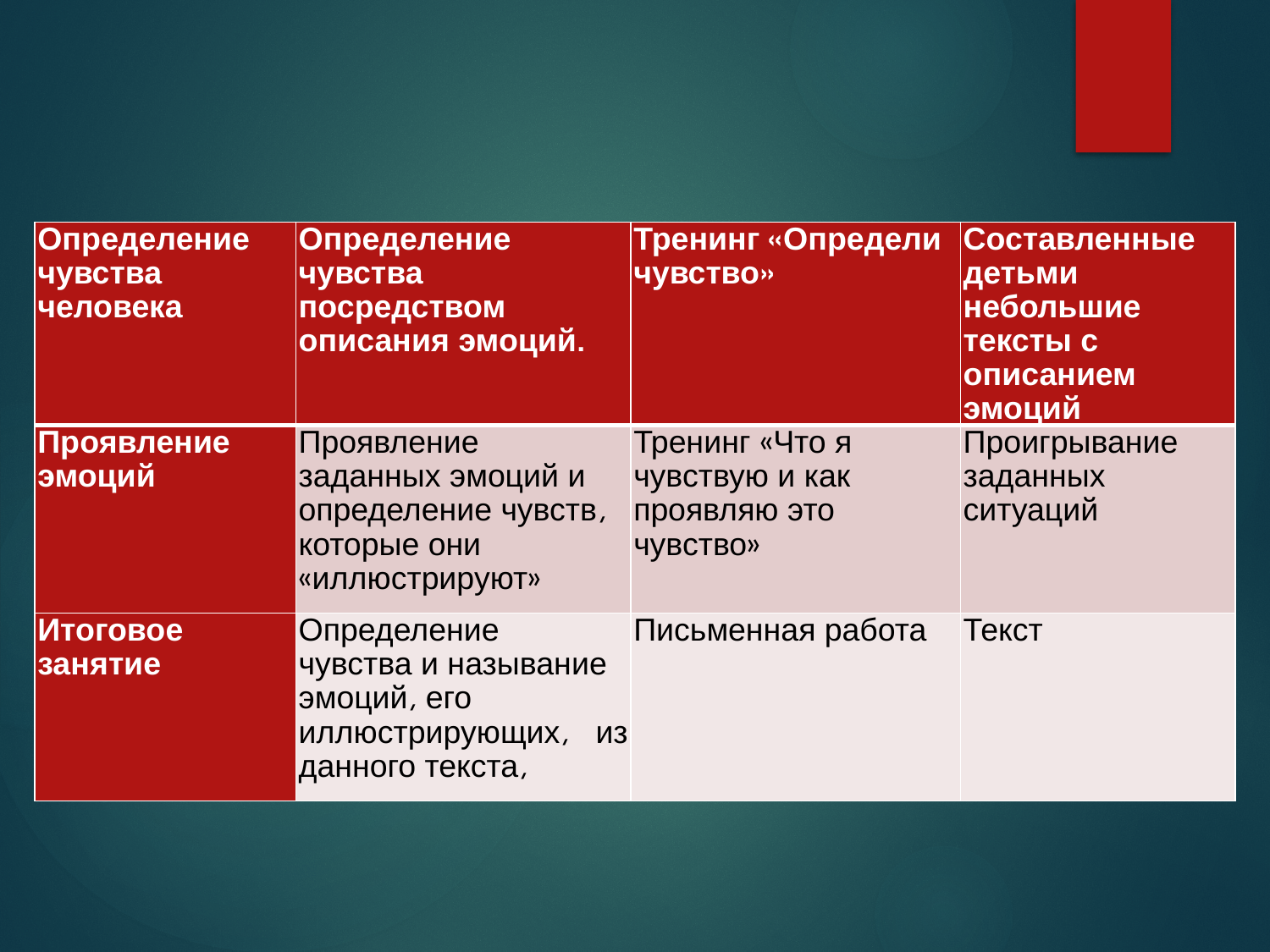

| Определение чувства человека | Определение чувства посредством описания эмоций. | Тренинг «Определи чувство» | Составленные детьми небольшие тексты с описанием эмоций |
| --- | --- | --- | --- |
| Проявление эмоций | Проявление заданных эмоций и определение чувств, которые они «иллюстрируют» | Тренинг «Что я чувствую и как проявляю это чувство» | Проигрывание заданных ситуаций |
| Итоговое занятие | Определение чувства и называние эмоций, его иллюстрирующих, из данного текста, | Письменная работа | Текст |